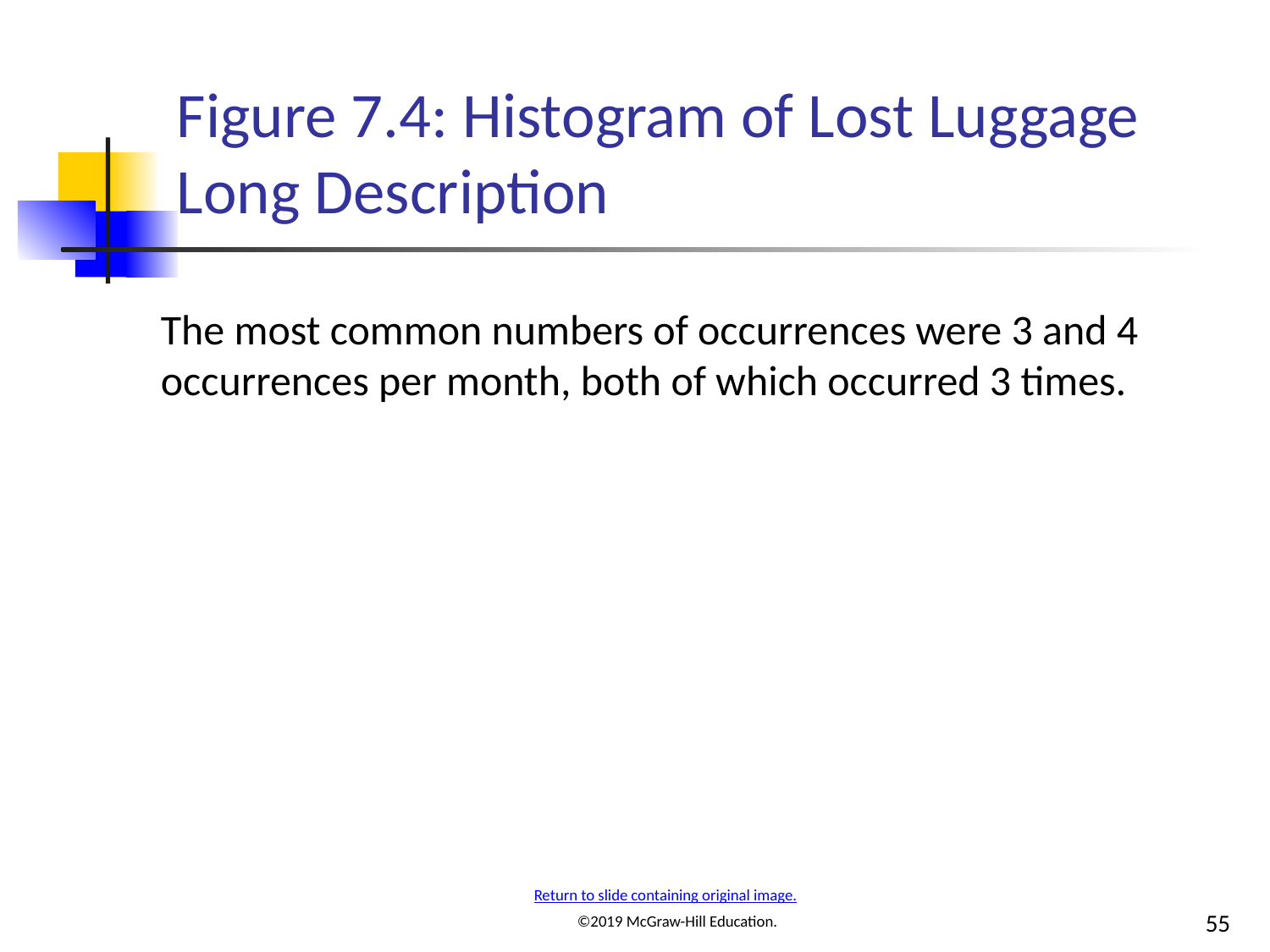

# Figure 7.4: Histogram of Lost Luggage Long Description
The most common numbers of occurrences were 3 and 4 occurrences per month, both of which occurred 3 times.
Return to slide containing original image.